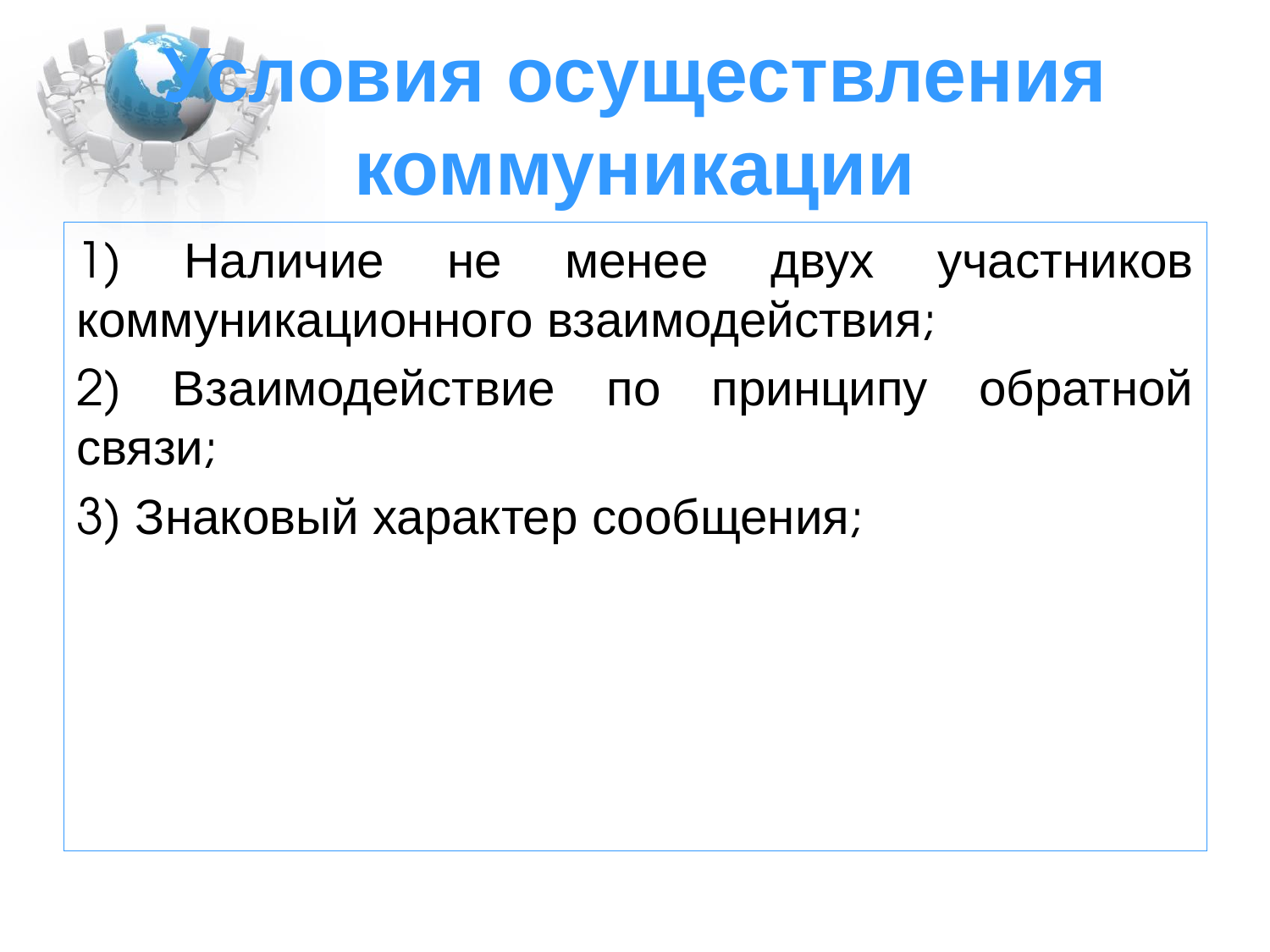

# Условия осуществления коммуникации
1) Наличие не менее двух участников коммуникационного взаимодействия;
2) Взаимодействие по принципу обратной связи;
3) Знаковый характер сообщения;